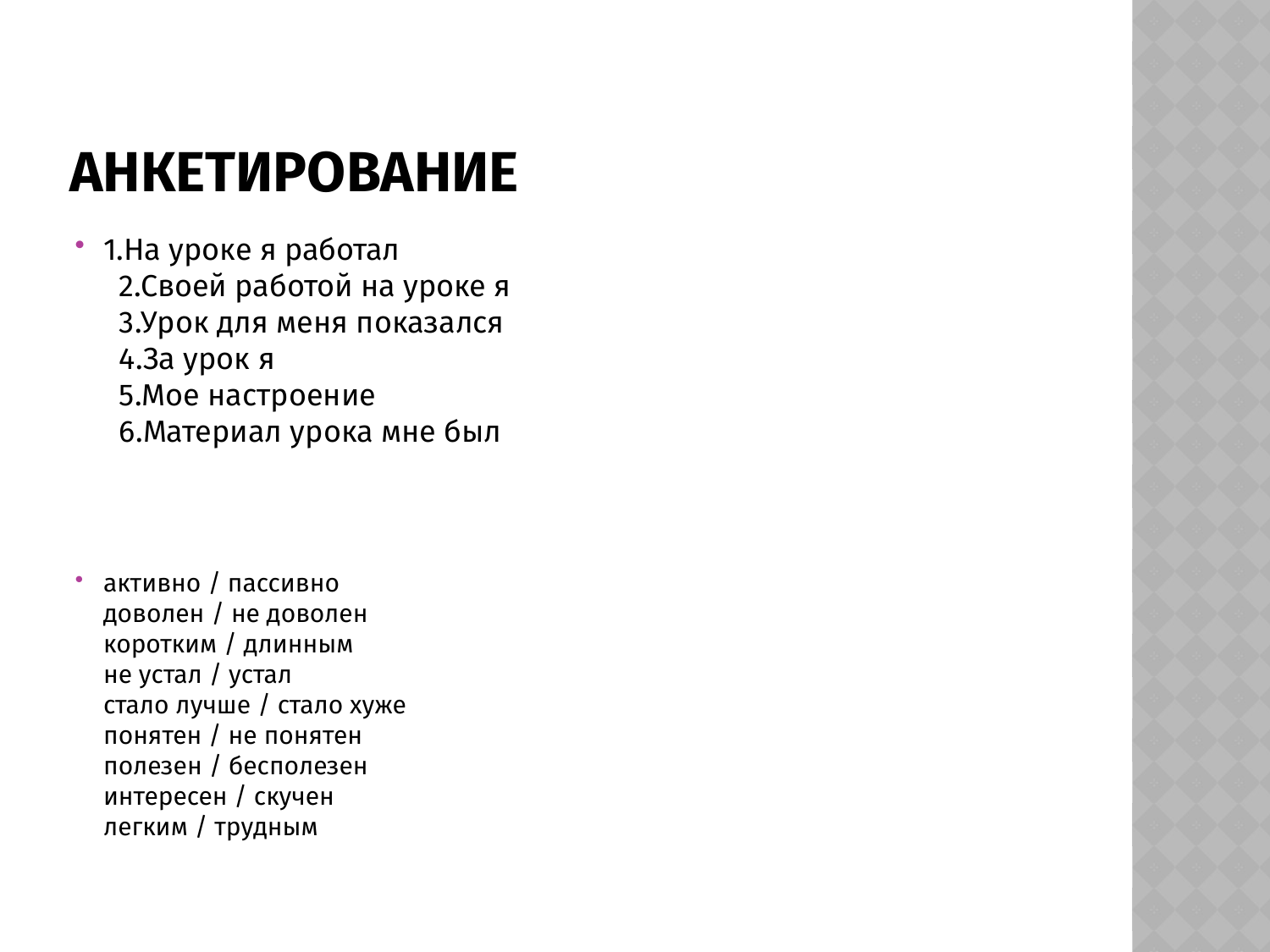

# анкетирование
1.На уроке я работал
  2.Своей работой на уроке я
  3.Урок для меня показался
  4.За урок я
  5.Мое настроение
  6.Материал урока мне был

активно / пассивно
доволен / не доволен
коротким / длинным
не устал / устал
стало лучше / стало хуже
понятен / не понятен
полезен / бесполезен
интересен / скучен
легким / трудным